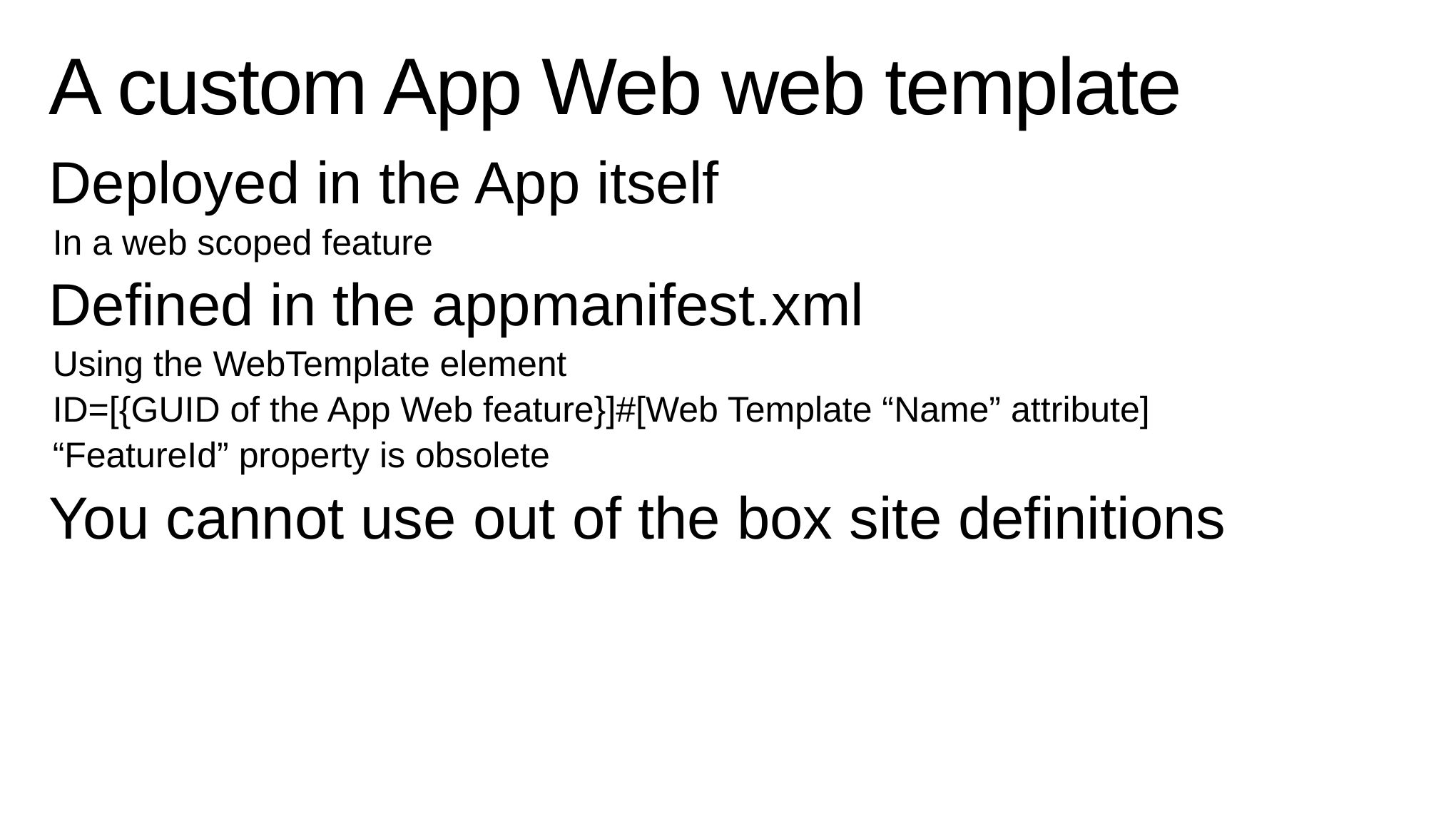

# A custom App Web web template
Deployed in the App itself
In a web scoped feature
Defined in the appmanifest.xml
Using the WebTemplate element
ID=[{GUID of the App Web feature}]#[Web Template “Name” attribute]
“FeatureId” property is obsolete
You cannot use out of the box site definitions